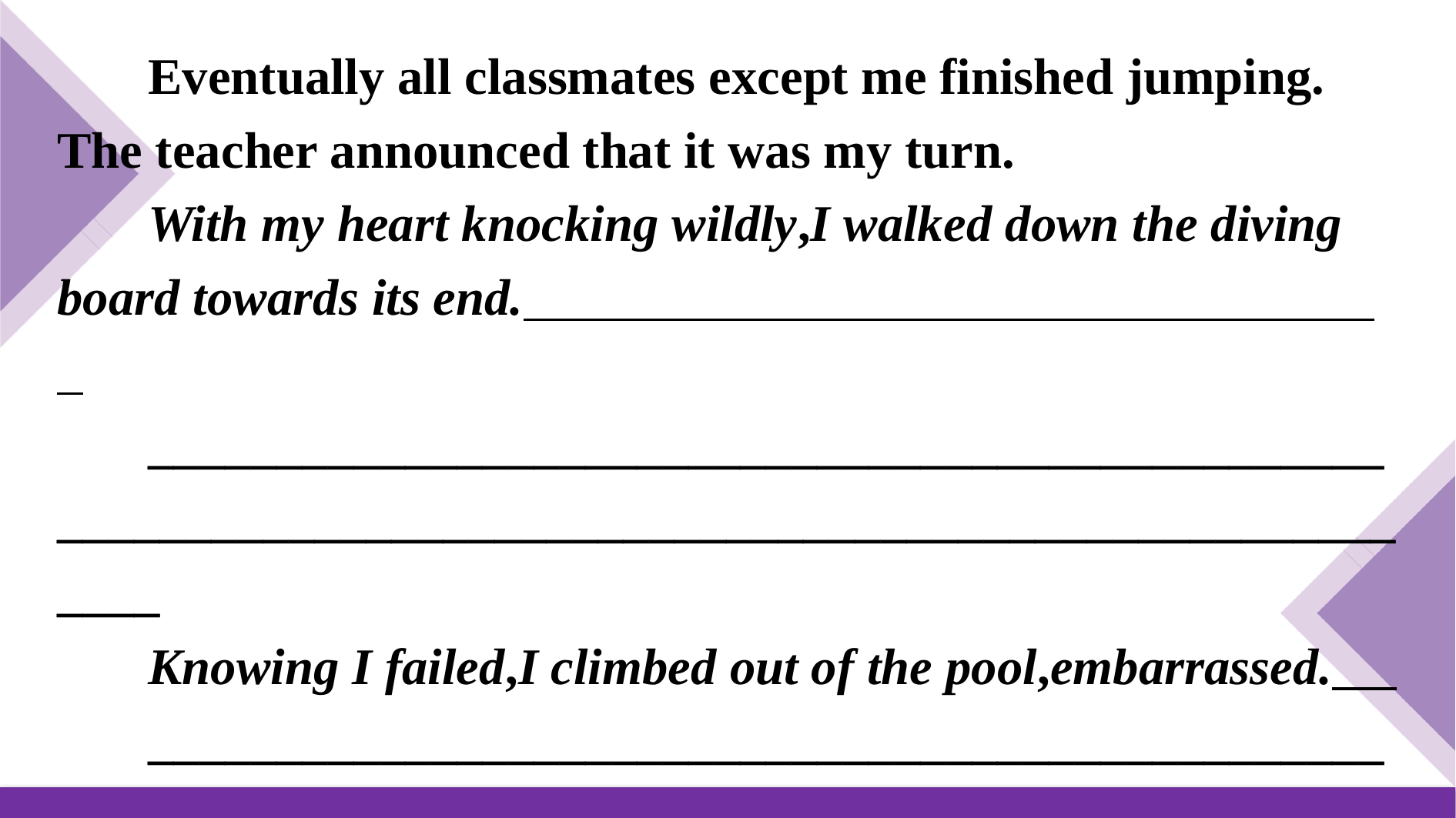

Eventually all classmates except me finished jumping. The teacher announced that it was my turn.
With my heart knocking wildly,I walked down the diving board towards its end.
________________________________________________________________________________________________________
Knowing I failed,I climbed out of the pool,embarrassed.
________________________________________________________________________________________________________